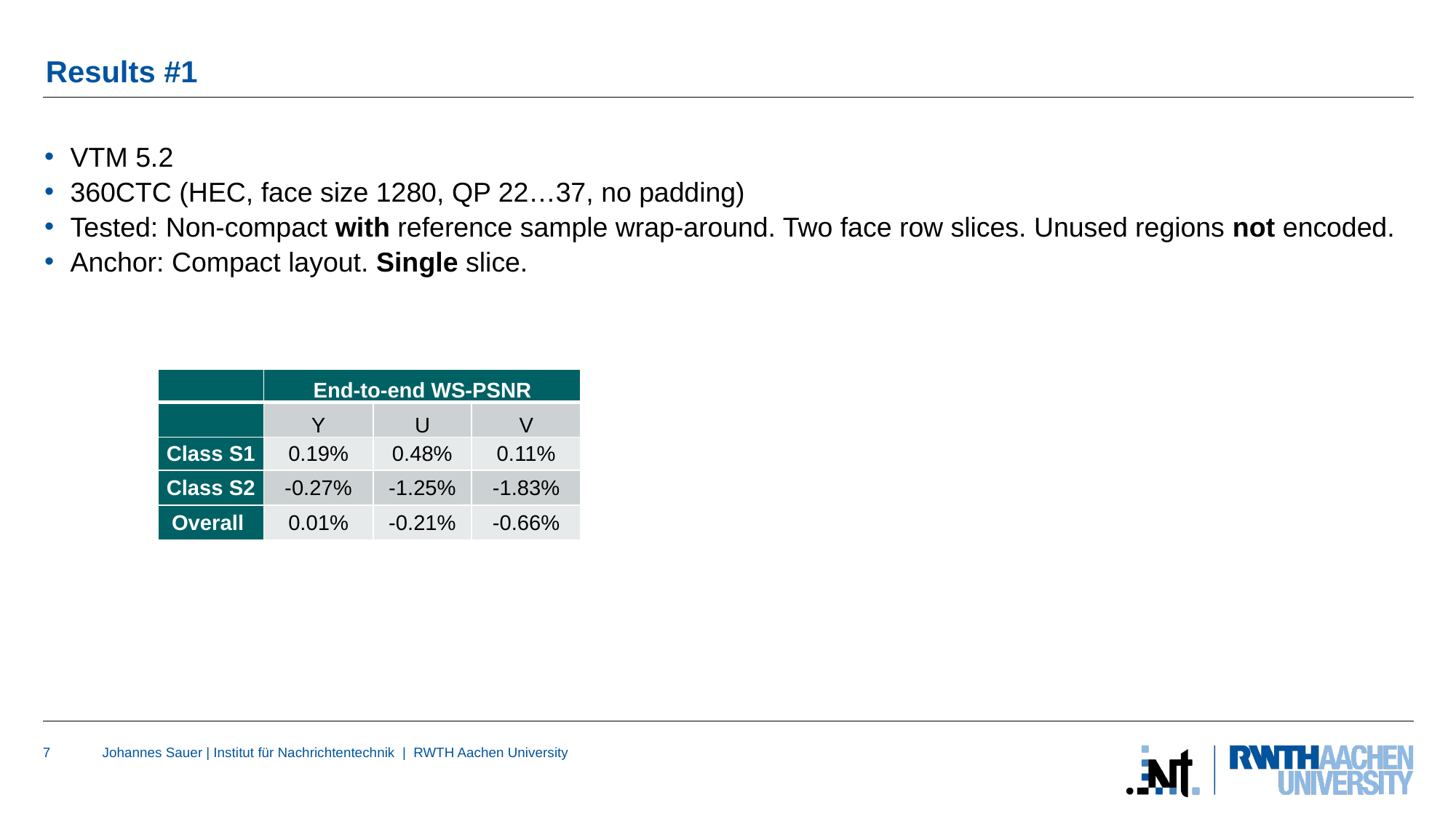

# Results #1
VTM 5.2
360CTC (HEC, face size 1280, QP 22…37, no padding)
Tested: Non-compact with reference sample wrap-around. Two face row slices. Unused regions not encoded.
Anchor: Compact layout. Single slice.

|  | End-to-end WS-PSNR |  |  |
| --- | --- | --- | --- |
|  | Y | U | V |
| Class S1 | 0.19% | 0.48% | 0.11% |
| Class S2 | -0.27% | -1.25% | -1.83% |
| Overall | 0.01% | -0.21% | -0.66% |